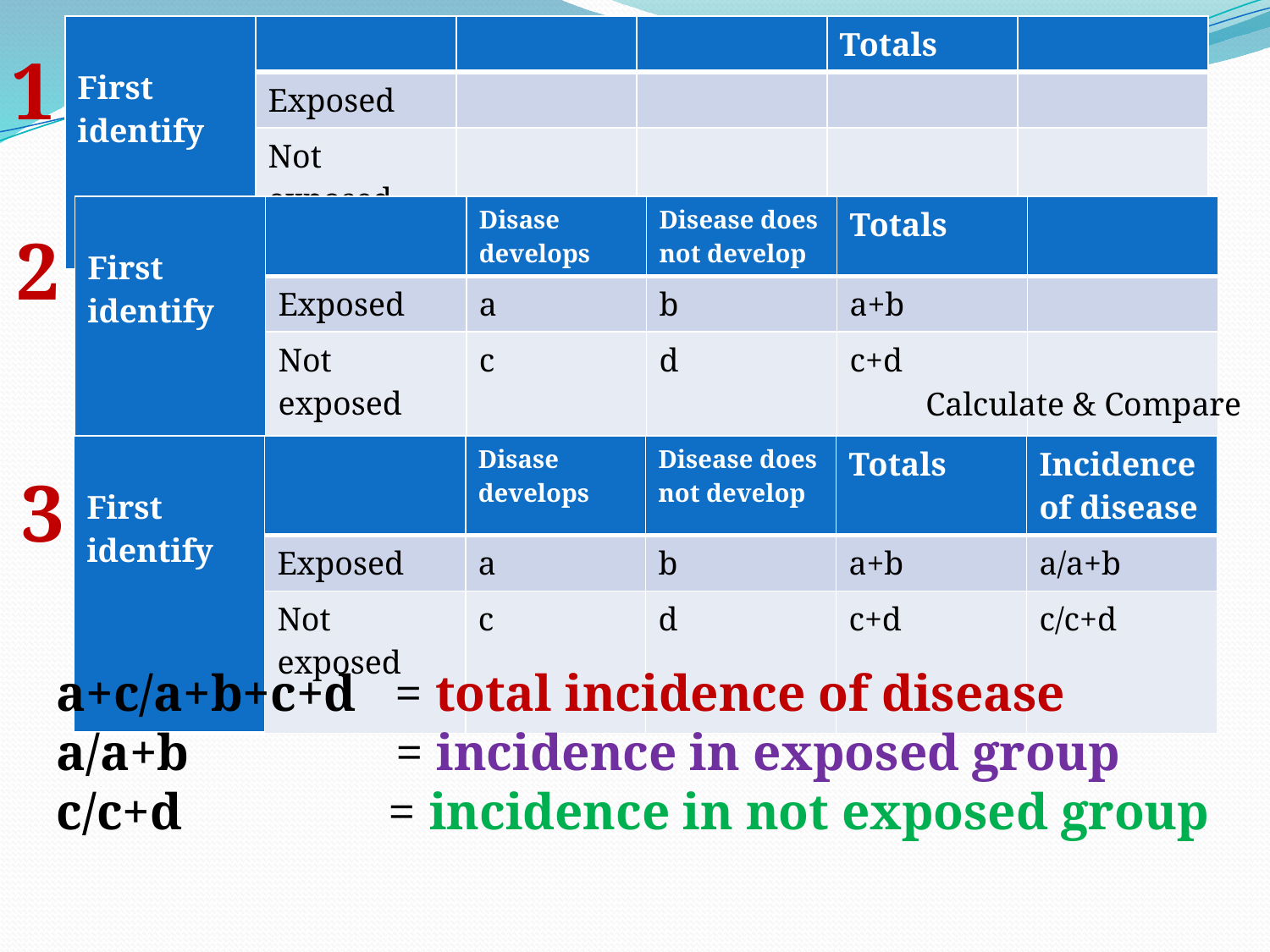

| First identify |  |  |  | Totals |  |
| --- | --- | --- | --- | --- | --- |
|  | Exposed |  |  |  |  |
|  | Not exposed |  |  |  |  |
1
| First identify |  | Disase develops | Disease does not develop | Totals |  |
| --- | --- | --- | --- | --- | --- |
|  | Exposed | a | b | a+b |  |
|  | Not exposed | c | d | c+d |  |
2
Calculate & Compare
| First identify |  | Disase develops | Disease does not develop | Totals | Incidence of disease |
| --- | --- | --- | --- | --- | --- |
|  | Exposed | a | b | a+b | a/a+b |
|  | Not exposed | c | d | c+d | c/c+d |
3
a+c/a+b+c+d   = total incidence of disease
a/a+b                = incidence in exposed group
c/c+d                = incidence in not exposed group